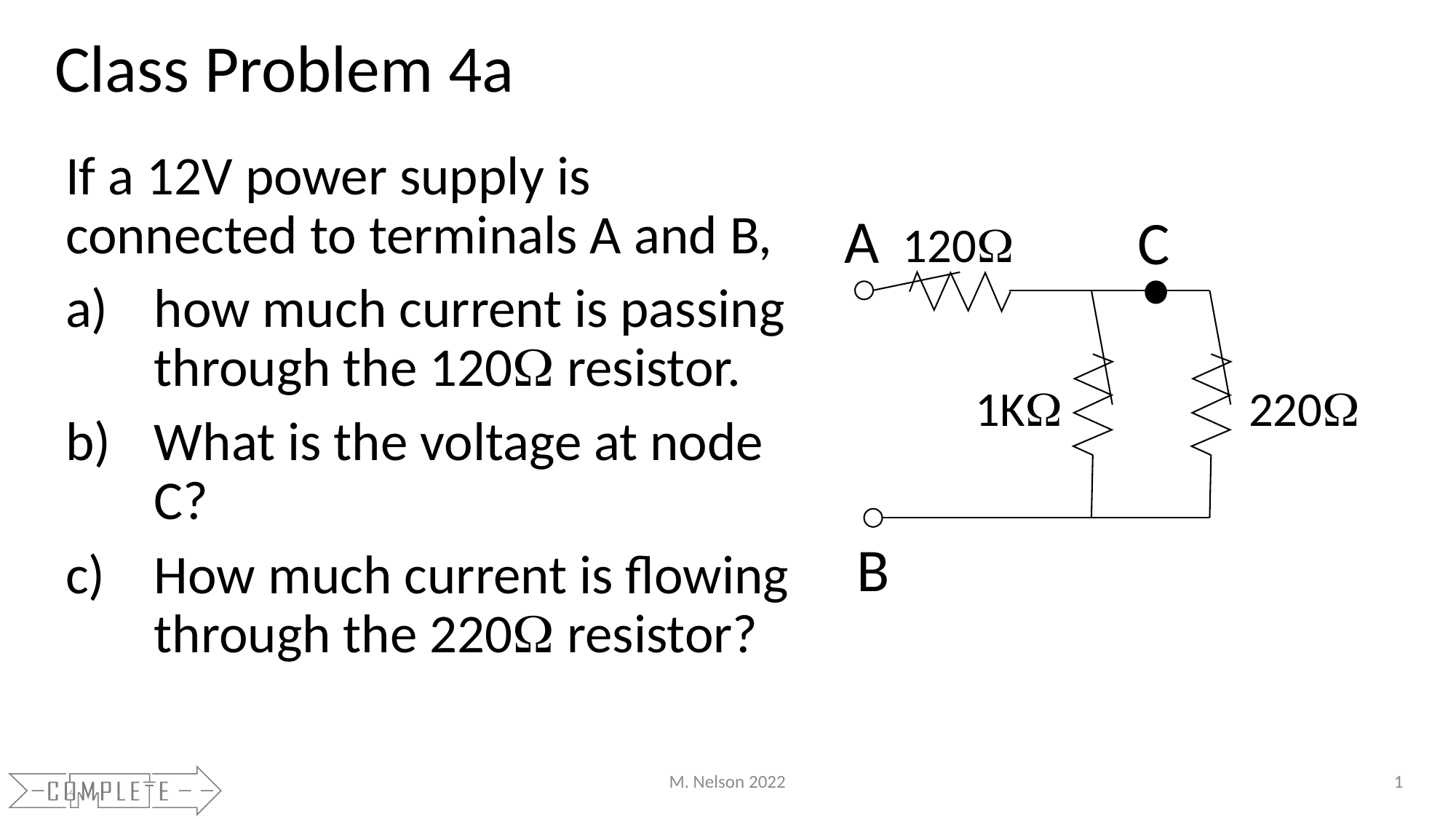

# Class Problem 4a
If a 12V power supply is connected to terminals A and B,
how much current is passing through the 120Ω resistor.
What is the voltage at node C?
How much current is flowing through the 220Ω resistor?
A
C
120Ω

1KΩ
220Ω

B
M. Nelson 2022
1